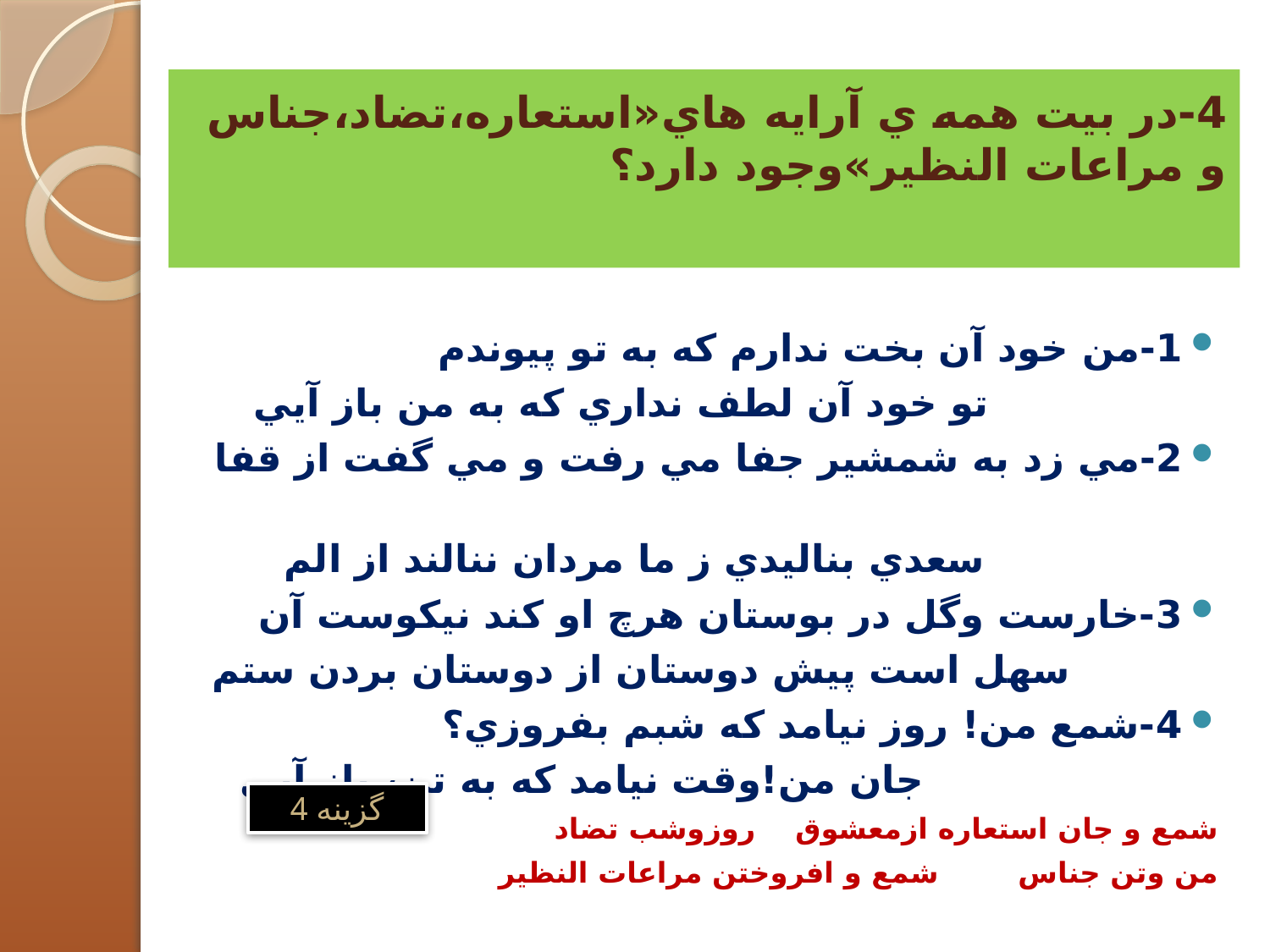

# 4-در بيت همه ي آرايه هاي«استعاره،تضاد،جناس و مراعات النظير»وجود دارد؟
1-من خود آن بخت ندارم كه به تو پيوندم
              تو خود آن لطف نداري كه به من باز آيي
2-مي زد به شمشير جفا مي رفت و مي گفت از قفا
            سعدي بناليدي ز ما مردان ننالند از الم
3-خارست وگل در بوستان هرچ او كند نيكوست آن
           سهل است پيش دوستان از دوستان بردن ستم
4-شمع من! روز نيامد كه شبم بفروزي؟
                      جان من!وقت نيامد كه به تن، باز آيي
شمع و جان استعاره ازمعشوق    روزوشب تضاد
من وتن جناس        شمع و افروختن مراعات النظیر

گزینه 4